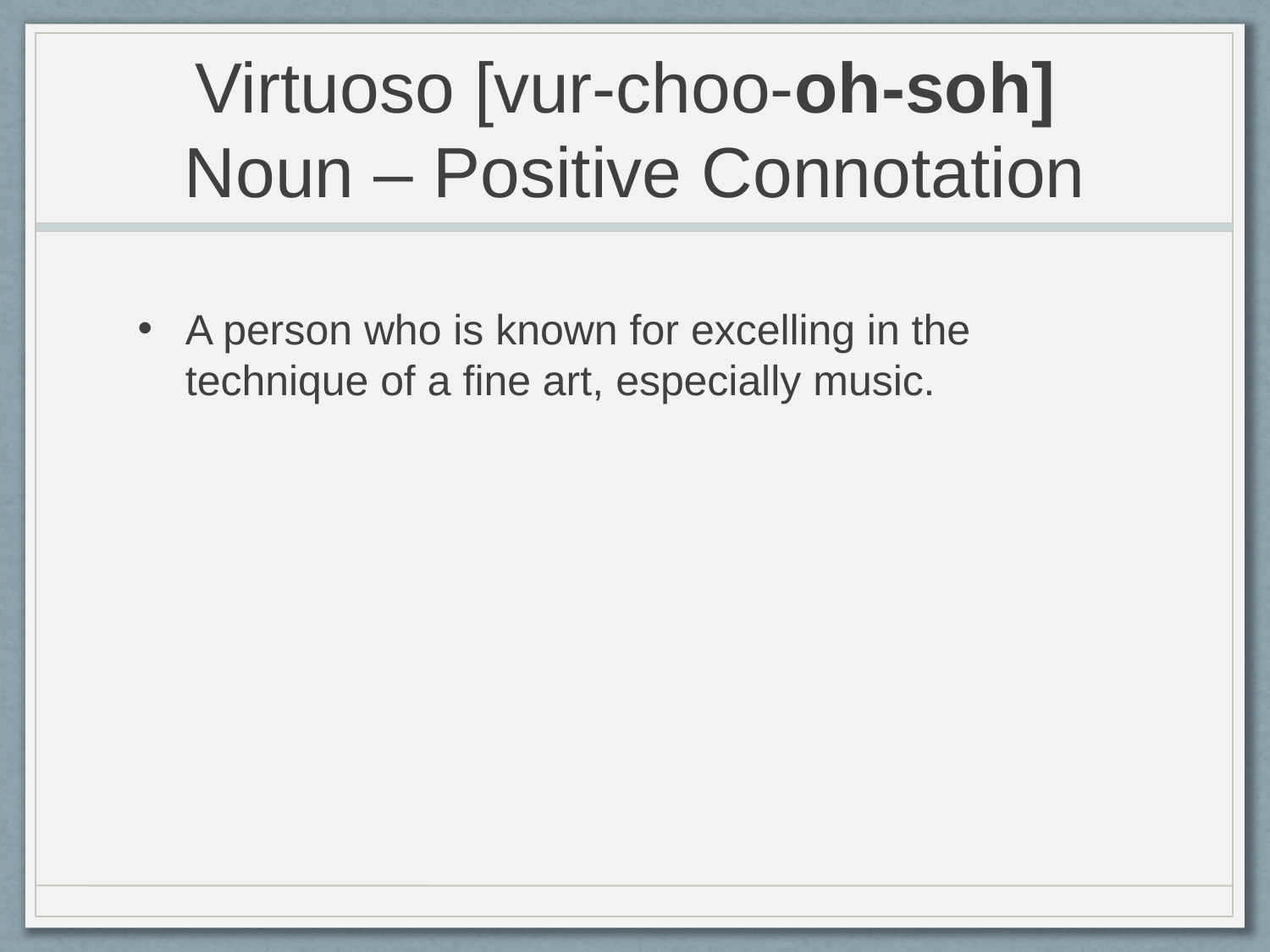

# Virtuoso [vur-choo-oh-soh] Noun – Positive Connotation
A person who is known for excelling in the technique of a fine art, especially music.